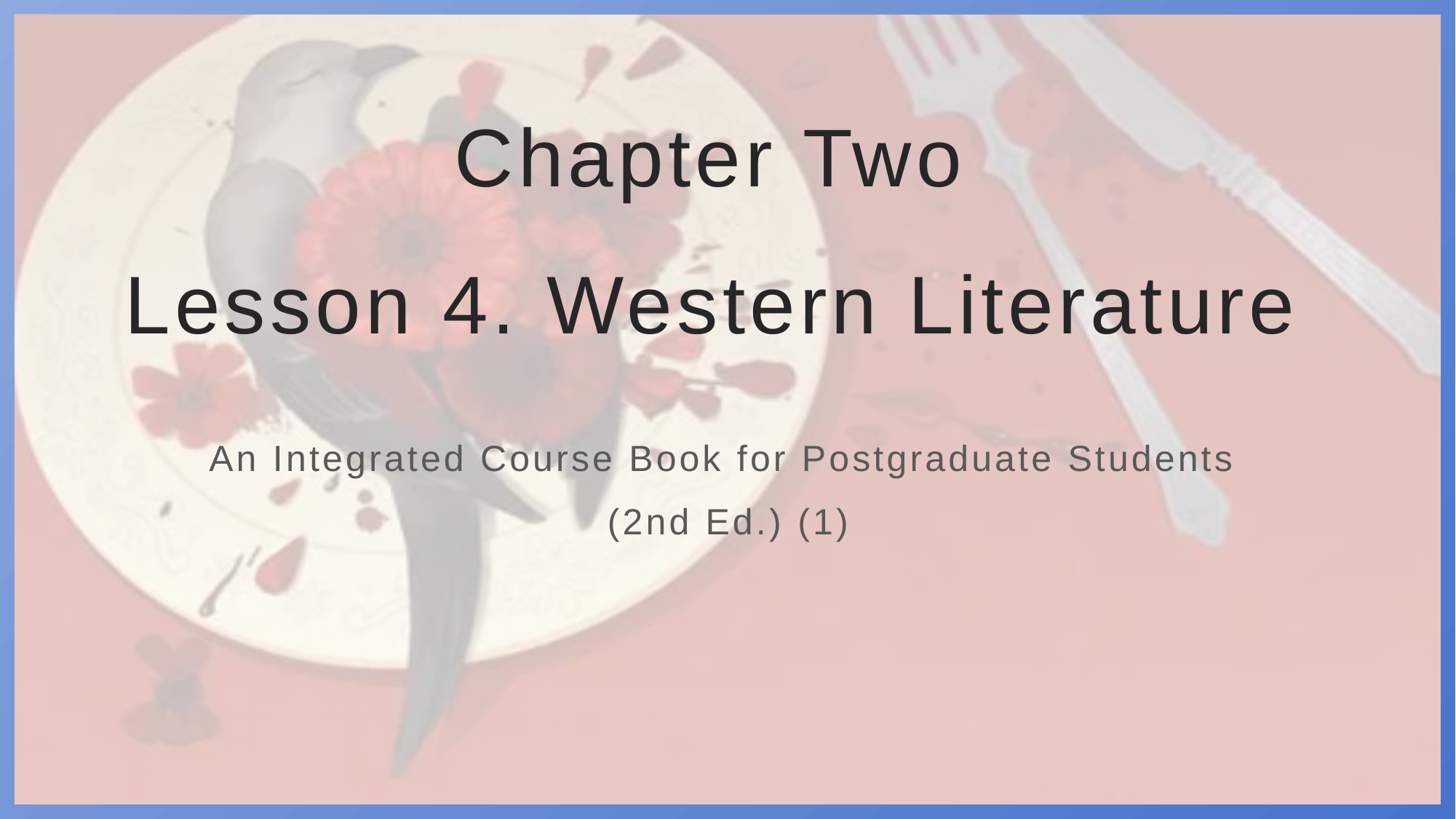

# Chapter Two Lesson 4. Western Literature
An Integrated Course Book for Postgraduate Students
(2nd Ed.) (1)